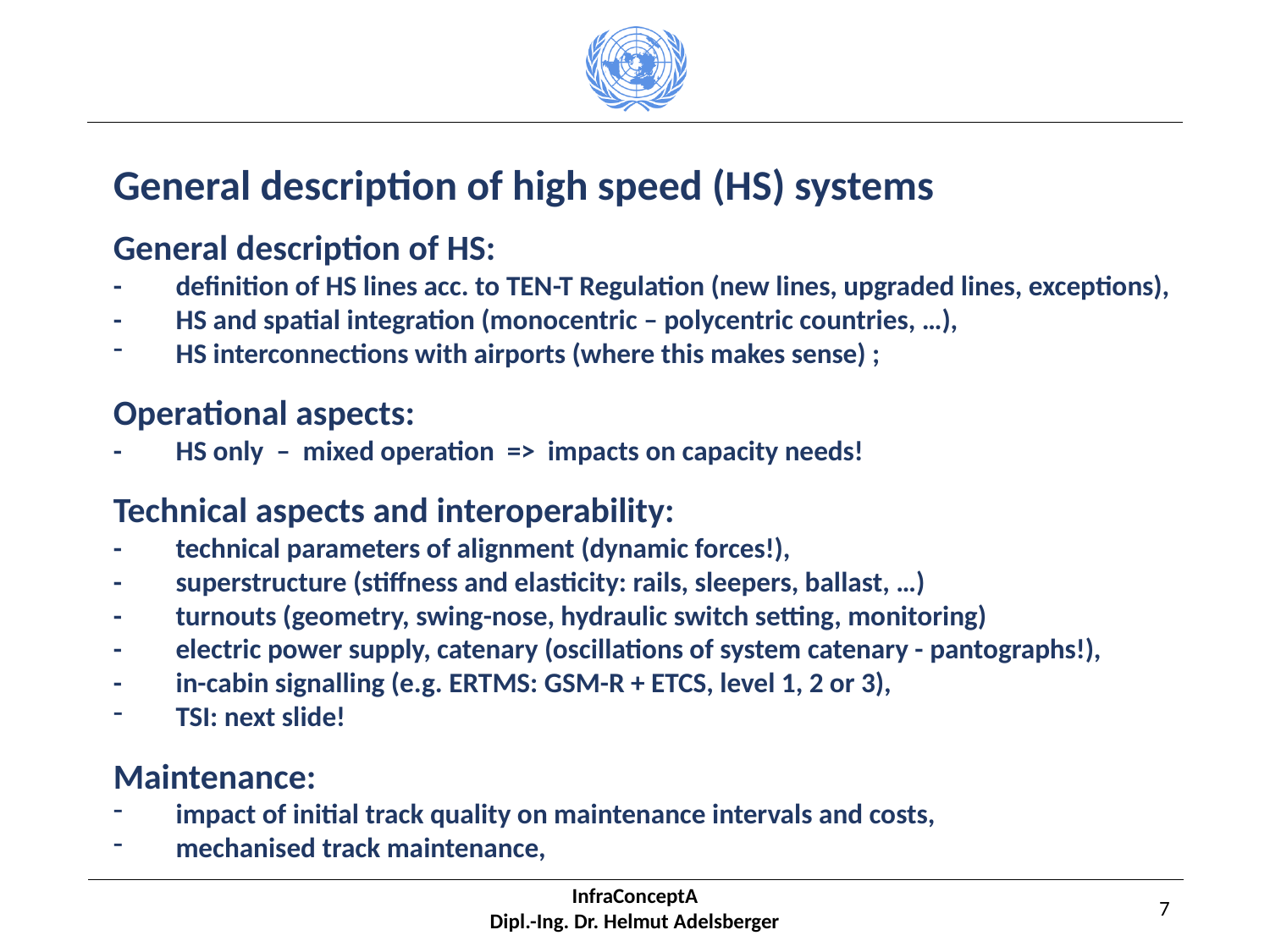

General description of high speed (HS) systems

General description of HS:
-	definition of HS lines acc. to TEN-T Regulation (new lines, upgraded lines, exceptions),
-	HS and spatial integration (monocentric – polycentric countries, …),
HS interconnections with airports (where this makes sense) ;

Operational aspects:
-	HS only  –  mixed operation  =>  impacts on capacity needs!

Technical aspects and interoperability:
-	technical parameters of alignment (dynamic forces!),
-	superstructure (stiffness and elasticity: rails, sleepers, ballast, …)
-	turnouts (geometry, swing-nose, hydraulic switch setting, monitoring)
-	electric power supply, catenary (oscillations of system catenary - pantographs!),
-	in-cabin signalling (e.g. ERTMS: GSM-R + ETCS, level 1, 2 or 3),
TSI: next slide!
Maintenance:
impact of initial track quality on maintenance intervals and costs,
mechanised track maintenance,
InfraConceptA
Dipl.-Ing. Dr. Helmut Adelsberger
7